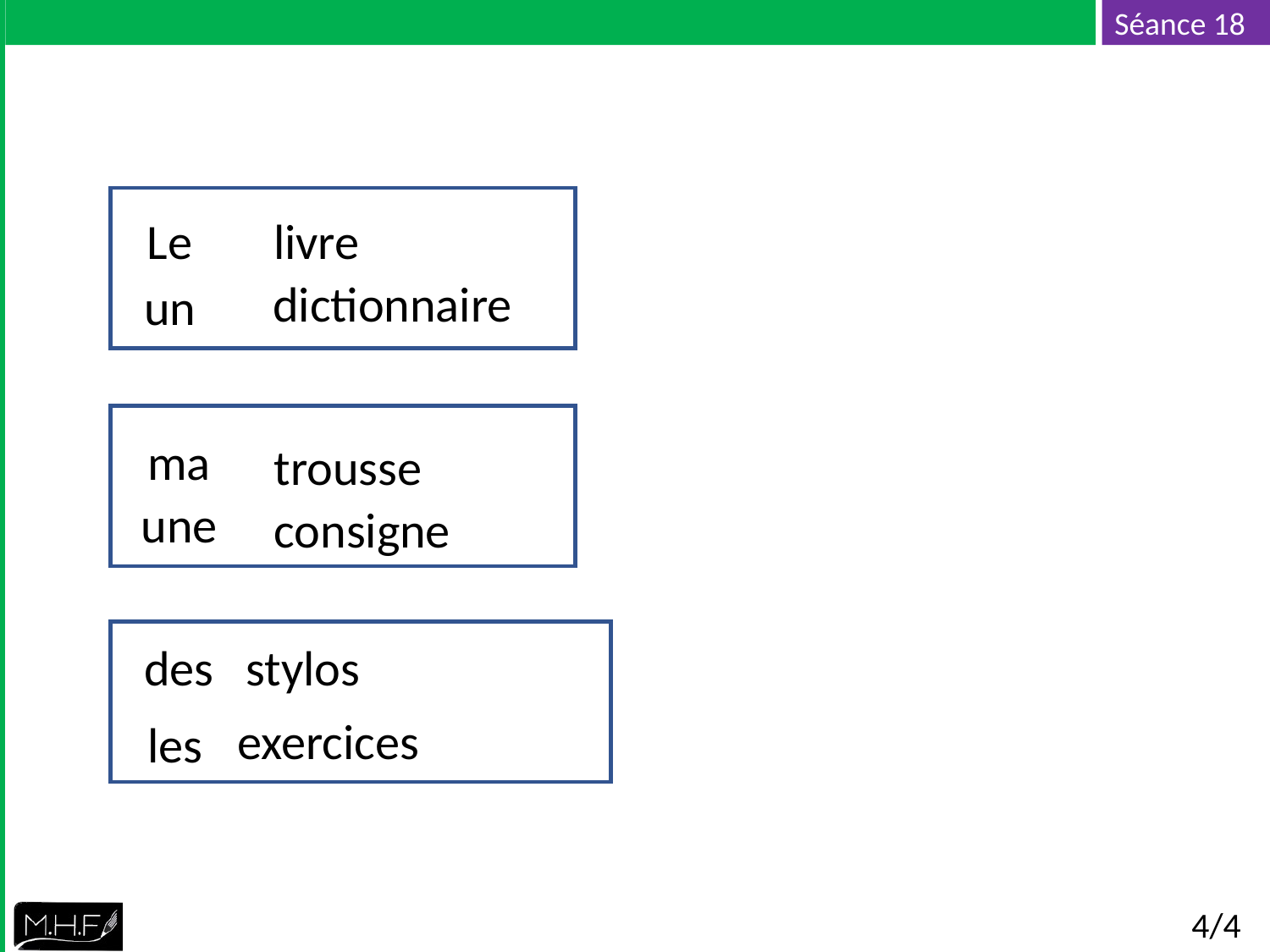

Le
livre
dictionnaire
un

ma
trousse
une
consigne

des
stylos
exercices
les
4/4